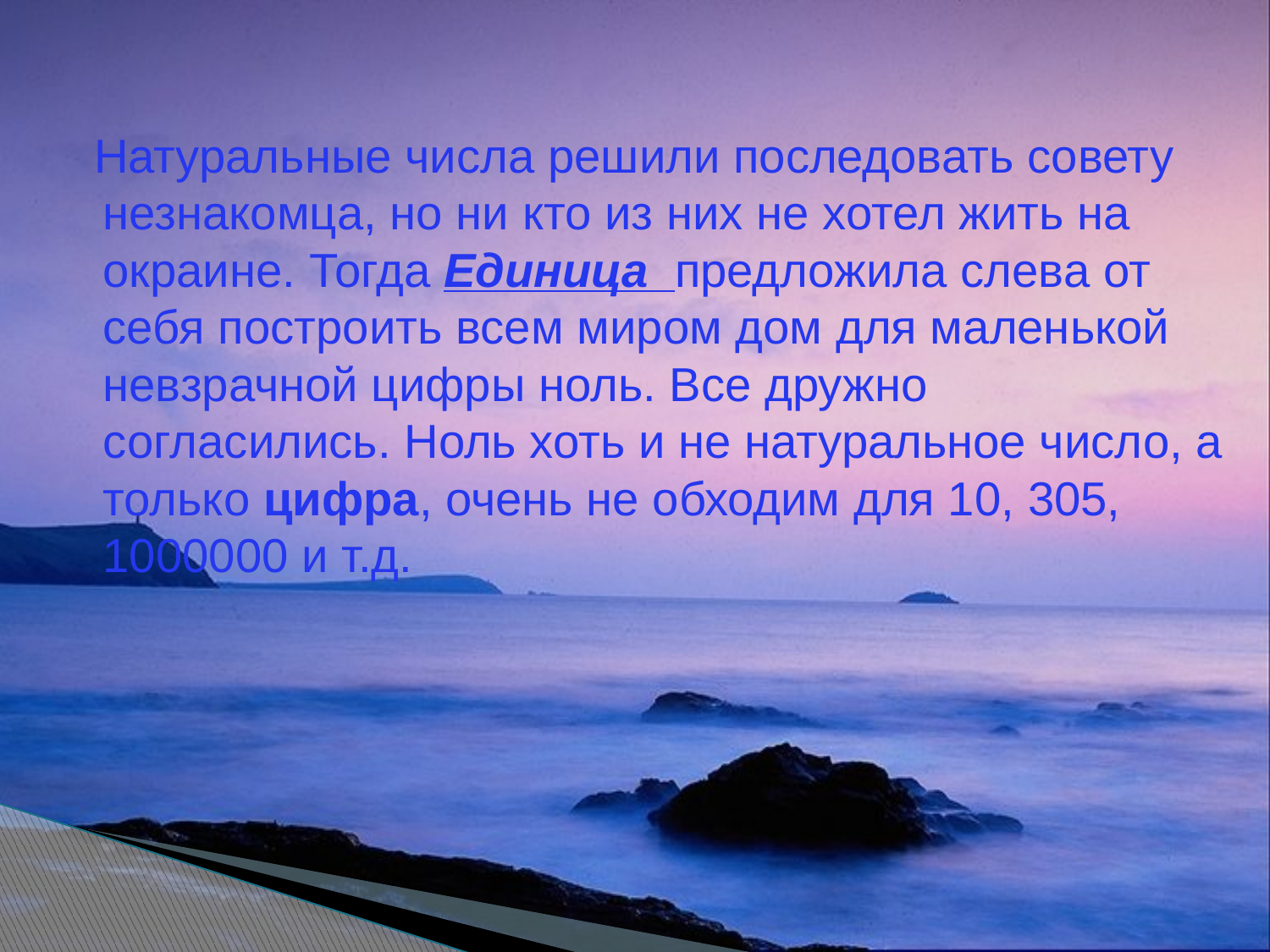

Натуральные числа решили последовать совету незнакомца, но ни кто из них не хотел жить на окраине. Тогда Единица  предложила слева от себя построить всем миром дом для маленькой невзрачной цифры ноль. Все дружно согласились. Ноль хоть и не натуральное число, а только цифра, очень не обходим для 10, 305, 1000000 и т.д.